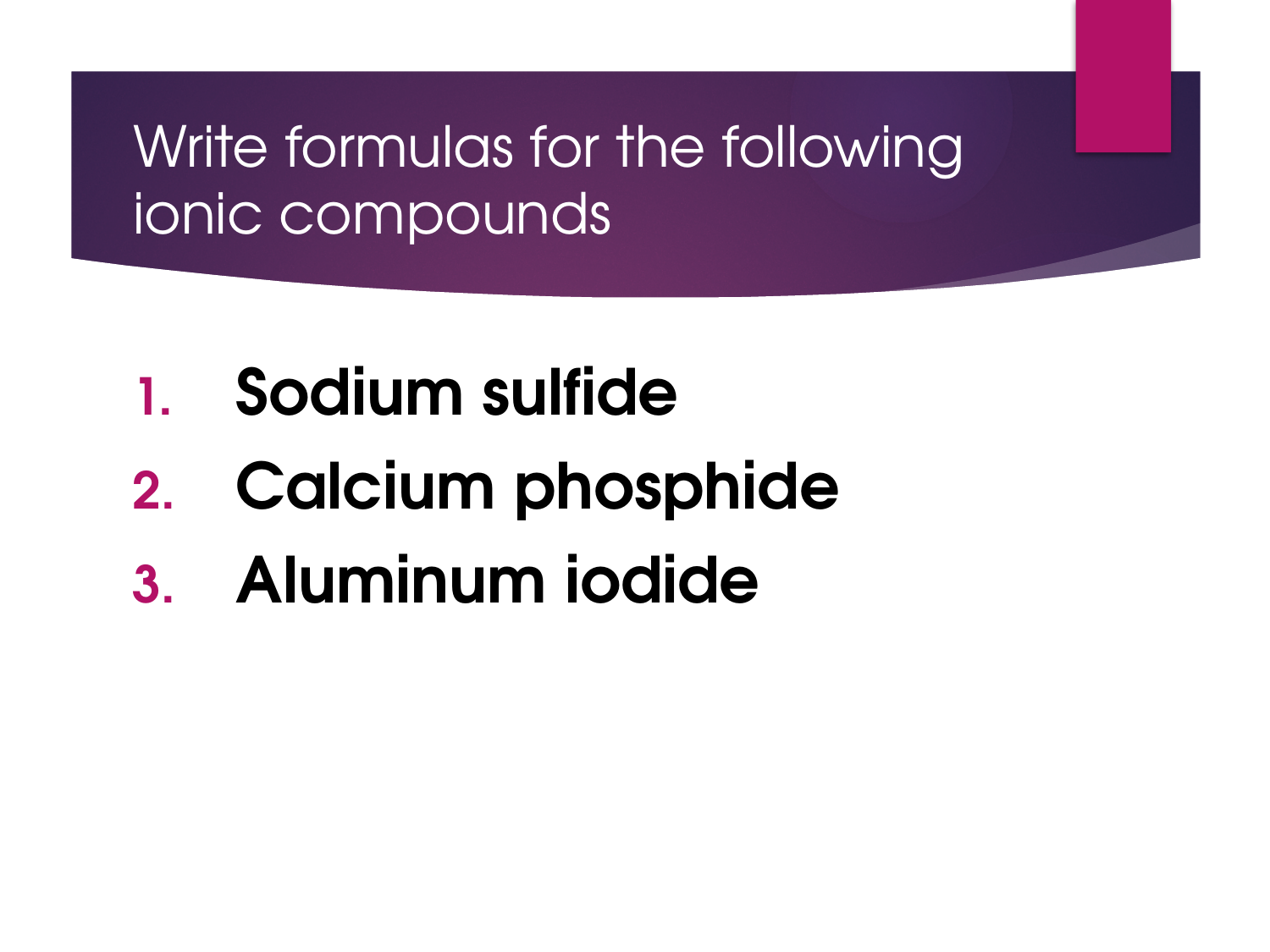

# Write formulas for the following ionic compounds
Sodium sulfide
Calcium phosphide
Aluminum iodide